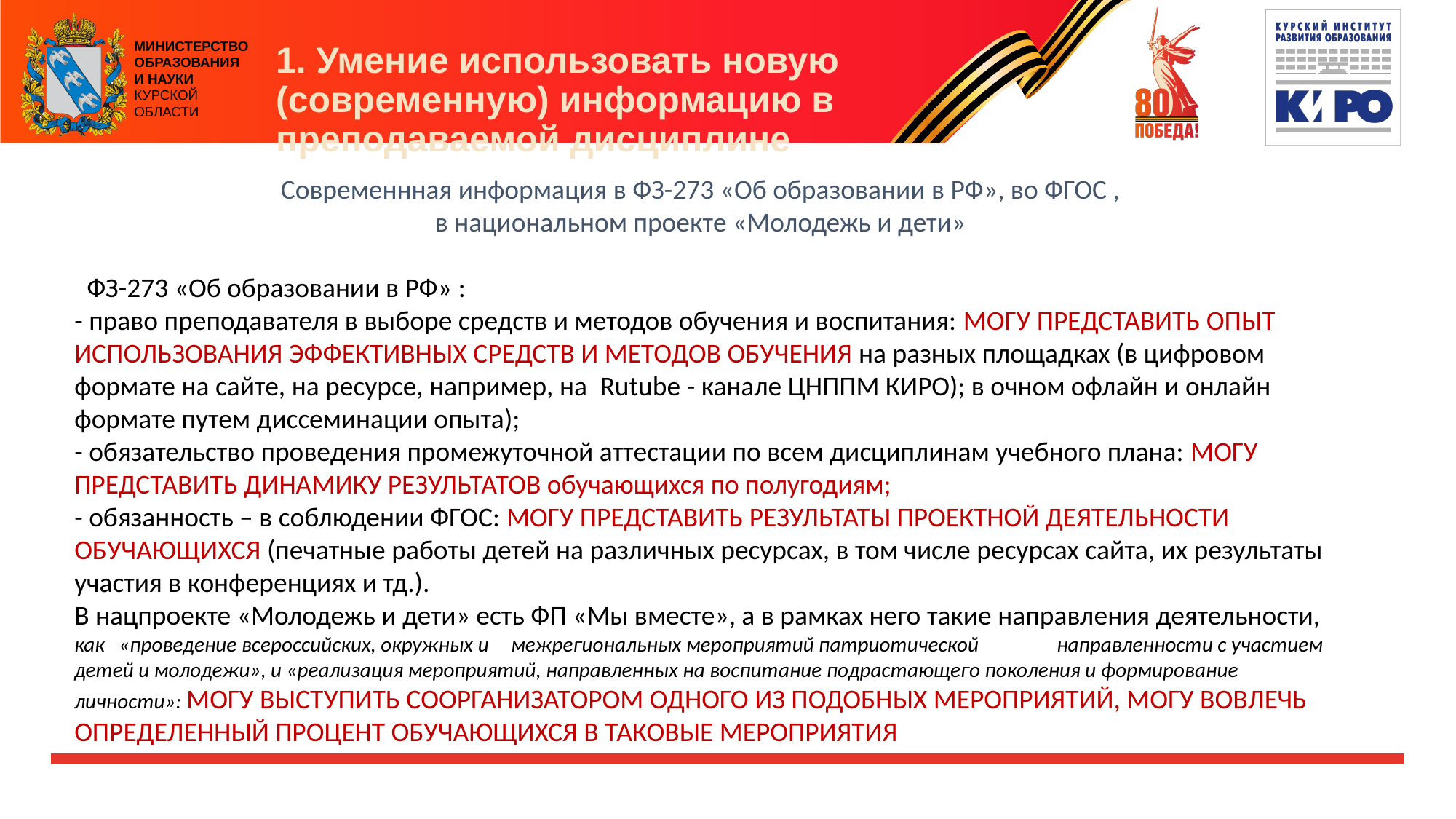

# 1. Умение использовать новую (современную) информацию в преподаваемой дисциплине
Современнная информация в ФЗ-273 «Об образовании в РФ», во ФГОС ,
в национальном проекте «Молодежь и дети»

  ФЗ-273 «Об образовании в РФ» :
- право преподавателя в выборе средств и методов обучения и воспитания: МОГУ ПРЕДСТАВИТЬ ОПЫТ ИСПОЛЬЗОВАНИЯ ЭФФЕКТИВНЫХ СРЕДСТВ И МЕТОДОВ ОБУЧЕНИЯ на разных площадках (в цифровом формате на сайте, на ресурсе, например, на  Rutube - канале ЦНППМ КИРО); в очном офлайн и онлайн формате путем диссеминации опыта);
- обязательство проведения промежуточной аттестации по всем дисциплинам учебного плана: МОГУ ПРЕДСТАВИТЬ ДИНАМИКУ РЕЗУЛЬТАТОВ обучающихся по полугодиям;
- обязанность – в соблюдении ФГОС: МОГУ ПРЕДСТАВИТЬ РЕЗУЛЬТАТЫ ПРОЕКТНОЙ ДЕЯТЕЛЬНОСТИ ОБУЧАЮЩИХСЯ (печатные работы детей на различных ресурсах, в том числе ресурсах сайта, их результаты участия в конференциях и тд.).
В нацпроекте «Молодежь и дети» есть ФП «Мы вместе», а в рамках него такие направления деятельности, как   «проведение всероссийских, окружных и 	межрегиональных мероприятий патриотической 	направленности с участием детей и молодежи», и «реализация мероприятий, направленных на воспитание подрастающего поколения и формирование личности»: МОГУ ВЫСТУПИТЬ СООРГАНИЗАТОРОМ ОДНОГО ИЗ ПОДОБНЫХ МЕРОПРИЯТИЙ, МОГУ ВОВЛЕЧЬ ОПРЕДЕЛЕННЫЙ ПРОЦЕНТ ОБУЧАЮЩИХСЯ В ТАКОВЫЕ МЕРОПРИЯТИЯ